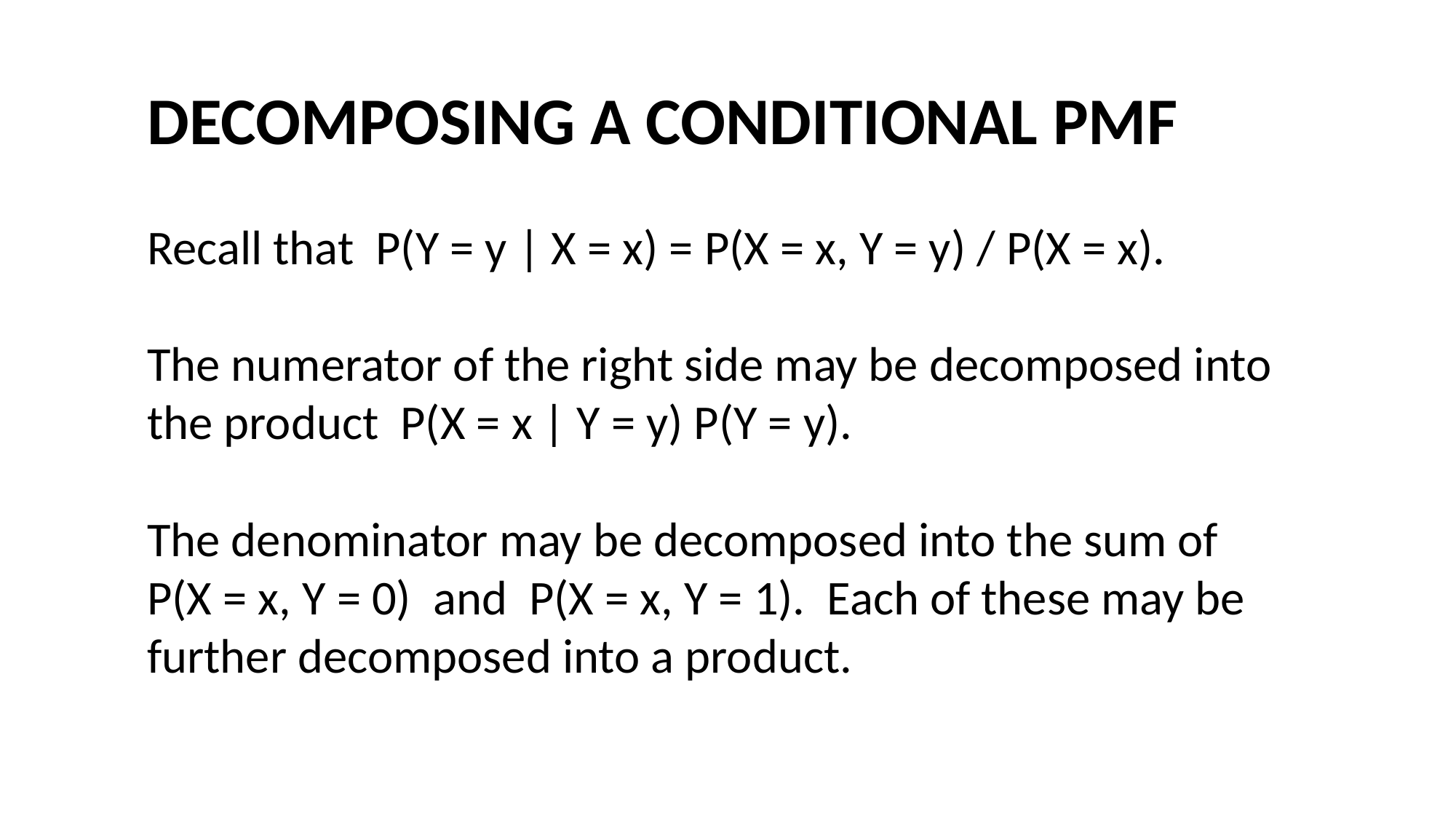

#
DECOMPOSING A CONDITIONAL PMF

Recall that  P(Y = y | X = x) = P(X = x, Y = y) / P(X = x).

The numerator of the right side may be decomposed into the product  P(X = x | Y = y) P(Y = y).

The denominator may be decomposed into the sum of       P(X = x, Y = 0)  and  P(X = x, Y = 1).  Each of these may be further decomposed into a product.